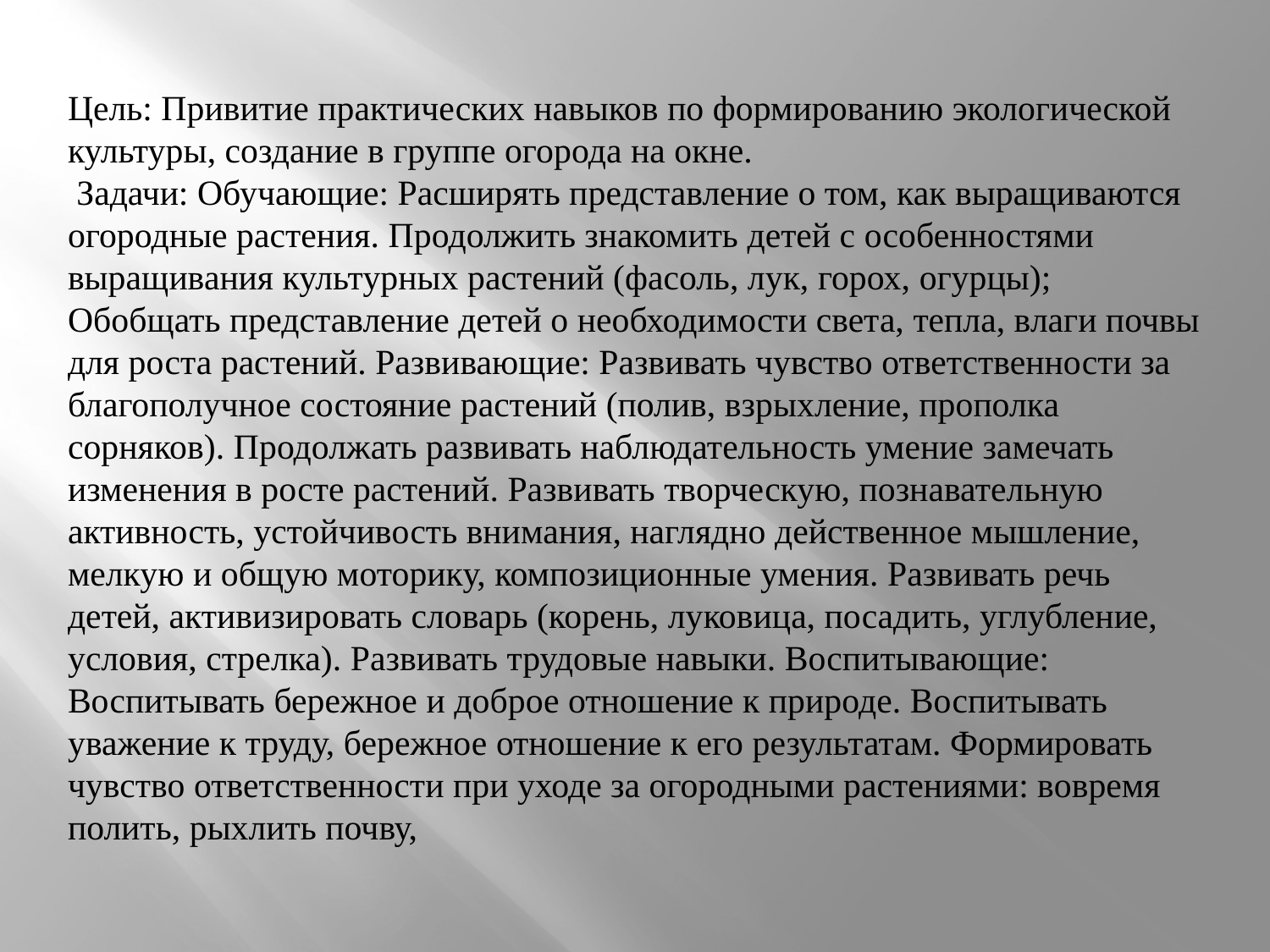

Цель: Привитие практических навыков по формированию экологической культуры, создание в группе огорода на окне.
 Задачи: Обучающие: Расширять представление о том, как выращиваются огородные растения. Продолжить знакомить детей с особенностями выращивания культурных растений (фасоль, лук, горох, огурцы); Обобщать представление детей о необходимости света, тепла, влаги почвы для роста растений. Развивающие: Развивать чувство ответственности за благополучное состояние растений (полив, взрыхление, прополка сорняков). Продолжать развивать наблюдательность умение замечать изменения в росте растений. Развивать творческую, познавательную активность, устойчивость внимания, наглядно действенное мышление, мелкую и общую моторику, композиционные умения. Развивать речь детей, активизировать словарь (корень, луковица, посадить, углубление, условия, стрелка). Развивать трудовые навыки. Воспитывающие: Воспитывать бережное и доброе отношение к природе. Воспитывать уважение к труду, бережное отношение к его результатам. Формировать чувство ответственности при уходе за огородными растениями: вовремя полить, рыхлить почву,